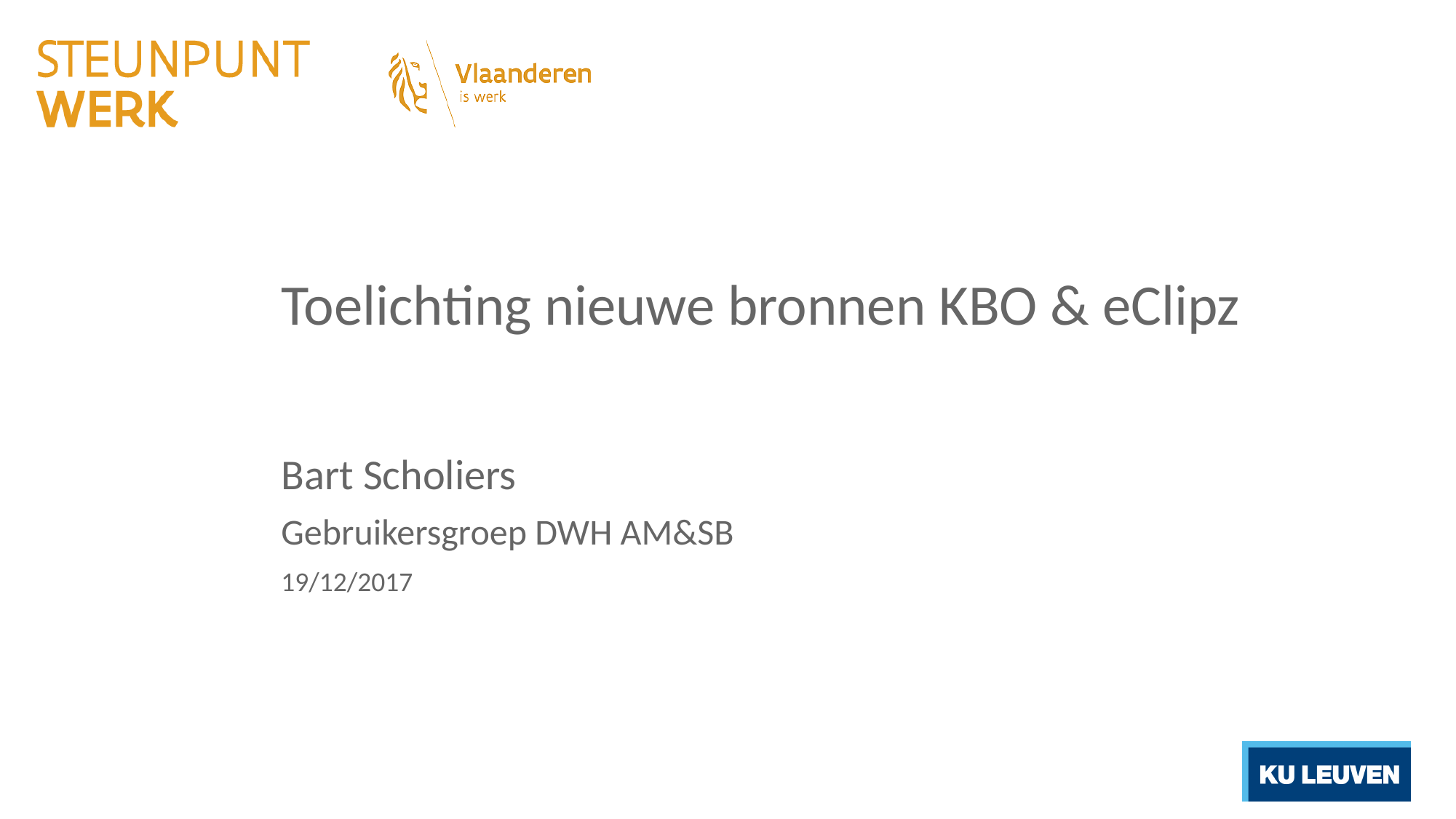

# Toelichting nieuwe bronnen KBO & eClipz
Bart Scholiers
Gebruikersgroep DWH AM&SB
19/12/2017